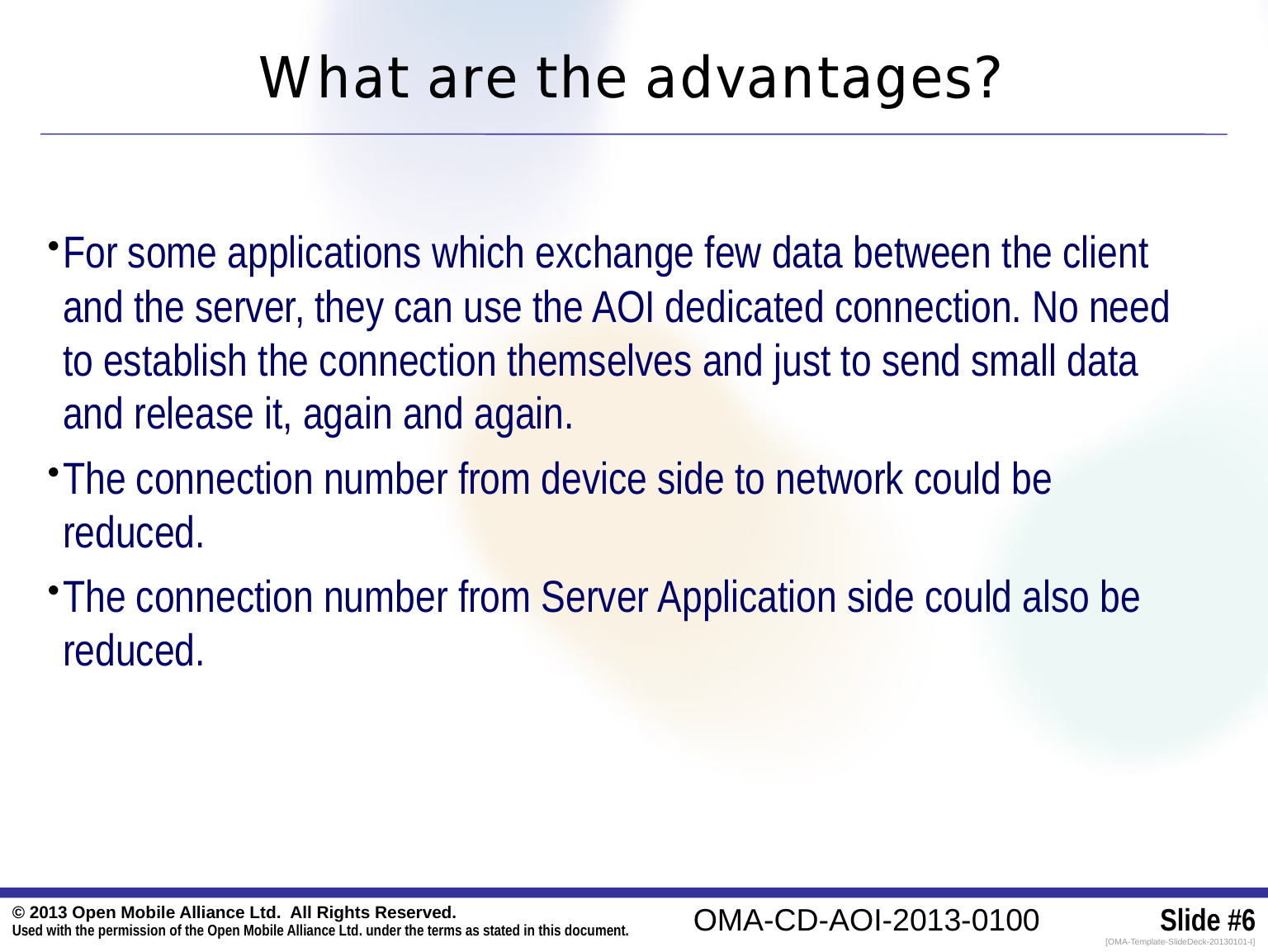

# What are the advantages?
For some applications which exchange few data between the client and the server, they can use the AOI dedicated connection. No need to establish the connection themselves and just to send small data and release it, again and again.
The connection number from device side to network could be reduced.
The connection number from Server Application side could also be reduced.